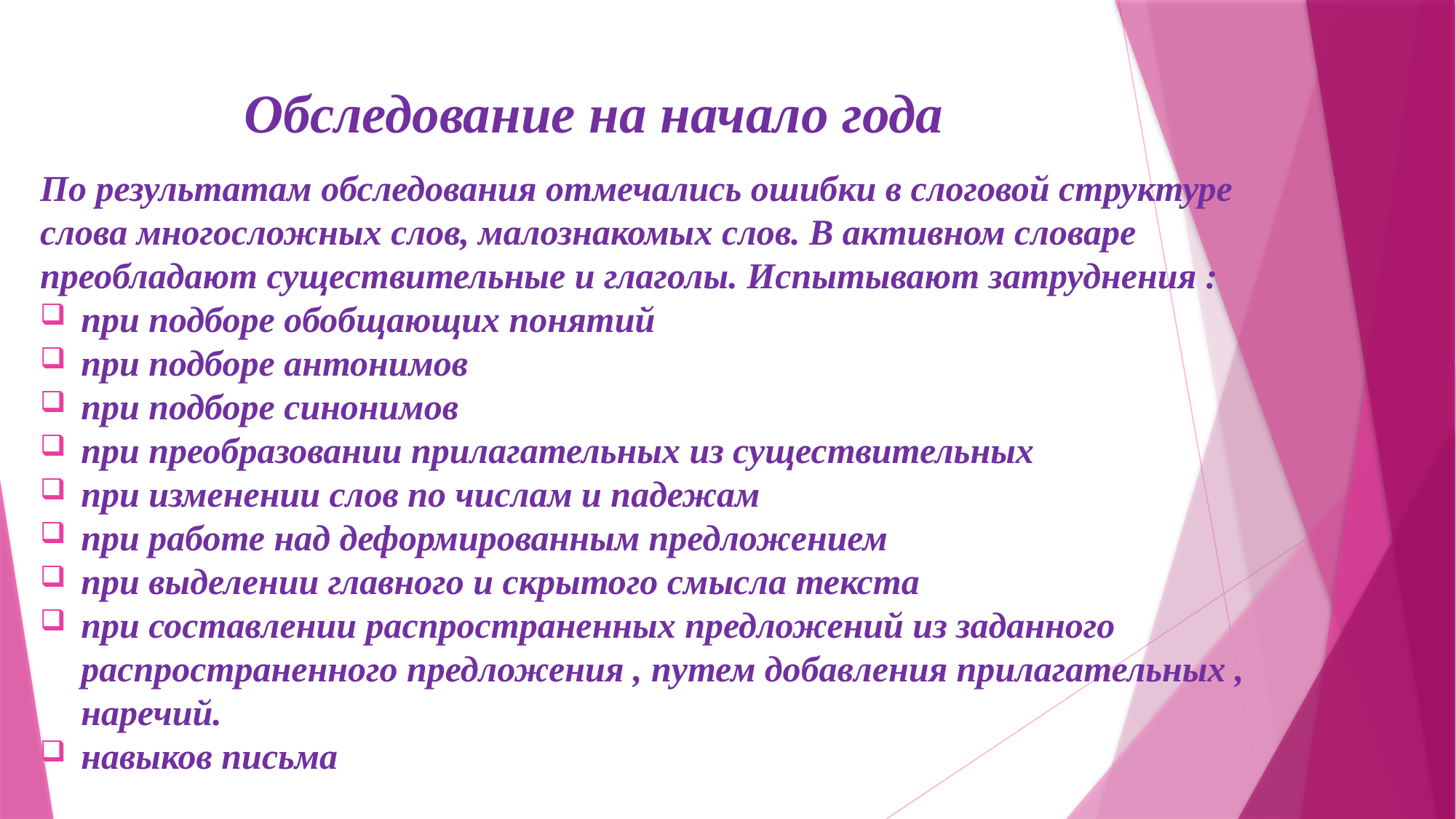

# Обследование на начало года
По результатам обследования отмечались ошибки в слоговой структуре слова многосложных слов, малознакомых слов. В активном словаре преобладают существительные и глаголы. Испытывают затруднения :
при подборе обобщающих понятий
при подборе антонимов
при подборе синонимов
при преобразовании прилагательных из существительных
при изменении слов по числам и падежам
при работе над деформированным предложением
при выделении главного и скрытого смысла текста
при составлении распространенных предложений из заданного распространенного предложения , путем добавления прилагательных , наречий.
навыков письма